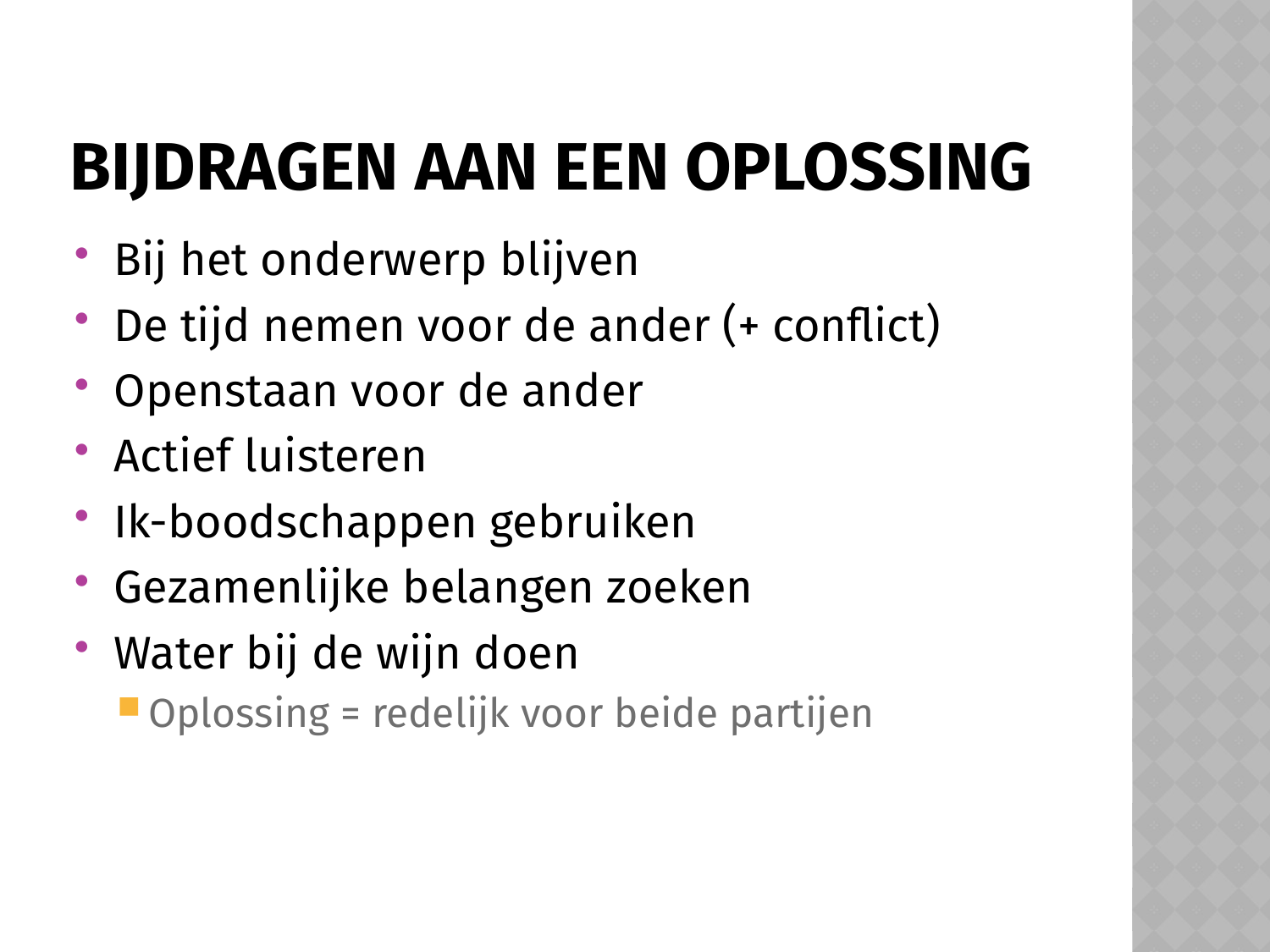

# Bijdragen aan een oplossing
Bij het onderwerp blijven
De tijd nemen voor de ander (+ conflict)
Openstaan voor de ander
Actief luisteren
Ik-boodschappen gebruiken
Gezamenlijke belangen zoeken
Water bij de wijn doen
Oplossing = redelijk voor beide partijen